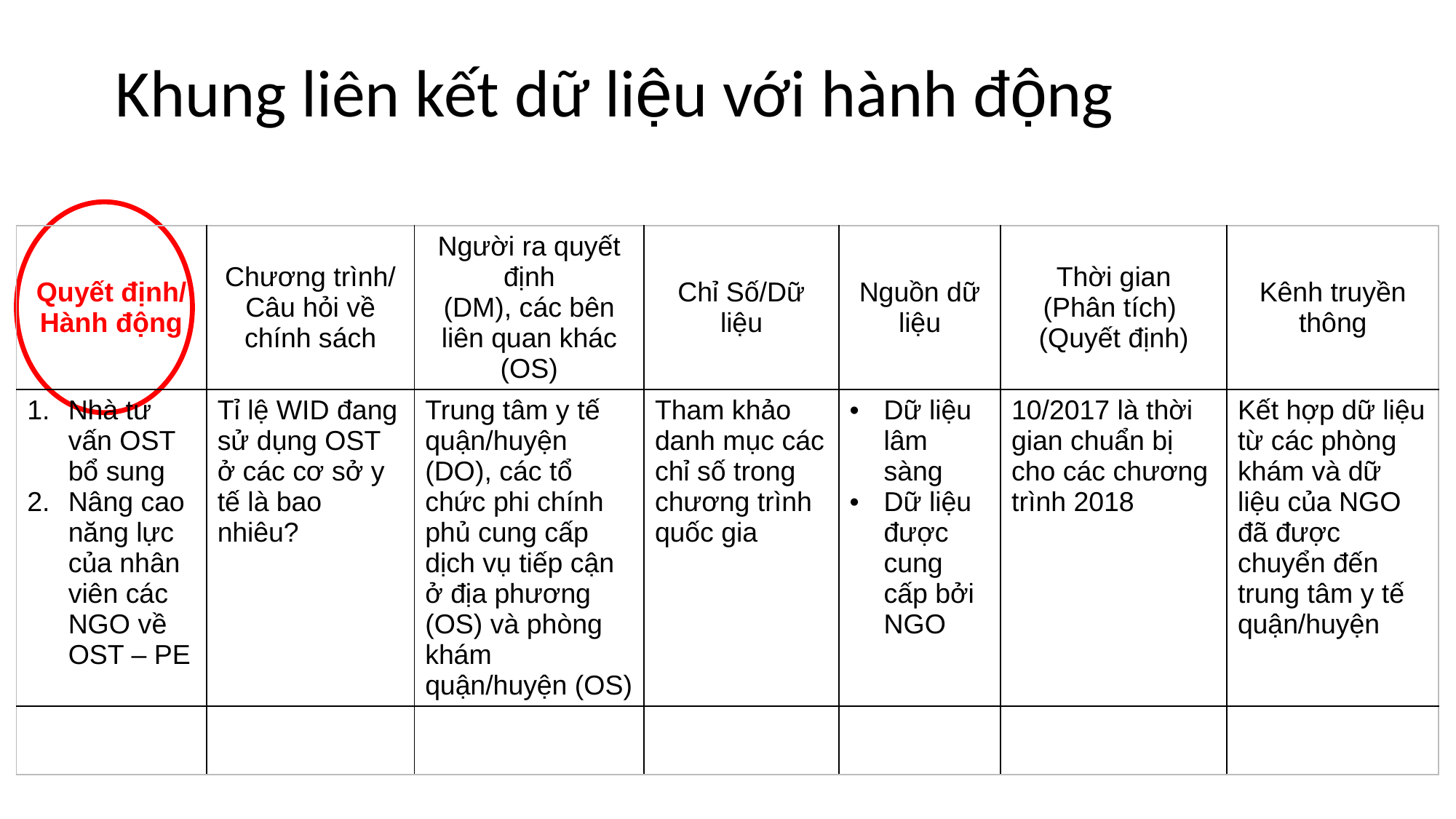

# Khung liên kết dữ liệu với hành động

| Quyết định/ Hành động | Chương trình/ Câu hỏi về chính sách | Người ra quyết định (DM), các bên liên quan khác (OS) | Chỉ Số/Dữ liệu | Nguồn dữ liệu | Thời gian (Phân tích) (Quyết định) | Kênh truyền thông |
| --- | --- | --- | --- | --- | --- | --- |
| Nhà tư vấn OST bổ sung Nâng cao năng lực của nhân viên các NGO về OST – PE | Tỉ lệ WID đang sử dụng OST ở các cơ sở y tế là bao nhiêu? | Trung tâm y tế quận/huyện (DO), các tổ chức phi chính phủ cung cấp dịch vụ tiếp cận ở địa phương (OS) và phòng khám quận/huyện (OS) | Tham khảo danh mục các chỉ số trong chương trình quốc gia | Dữ liệu lâm sàng Dữ liệu được cung cấp bởi NGO | 10/2017 là thời gian chuẩn bị cho các chương trình 2018 | Kết hợp dữ liệu từ các phòng khám và dữ liệu của NGO đã được chuyển đến trung tâm y tế quận/huyện |
|  |  |  |  |  |  |  |